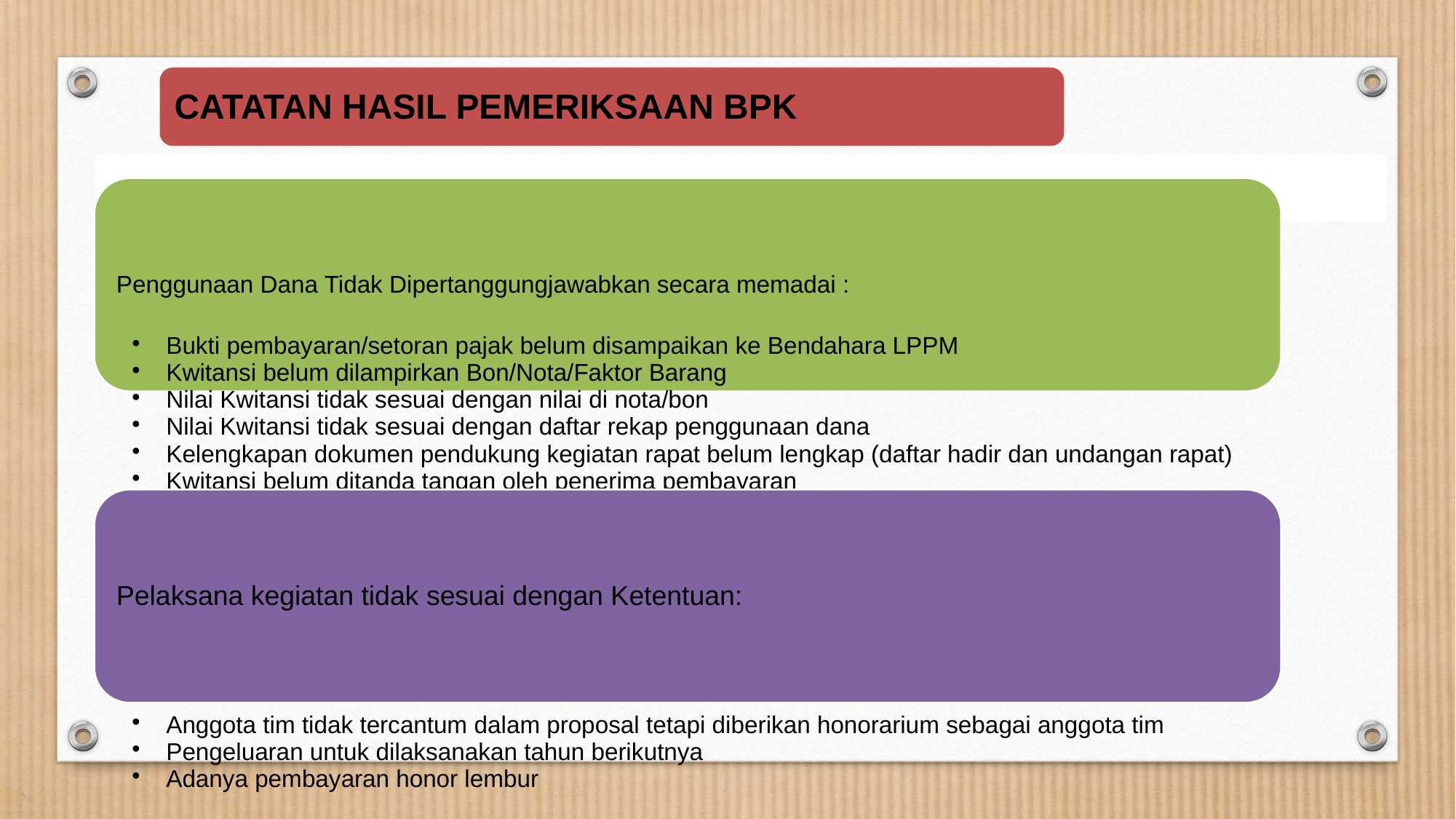

CATATAN HASIL PEMERIKSAAN BPK
Penggunaan Dana Tidak Dipertanggungjawabkan secara memadai :
Bukti pembayaran/setoran pajak belum disampaikan ke Bendahara LPPM
Pelaksana kegiatan tidak sesuai dengan Ketentuan:
Anggota tim tidak tercantum dalam proposal tetapi diberikan honorarium sebagai anggota tim
Kwitansi belum dilampirkan Bon/Nota/Faktor Barang
Nilai Kwitansi tidak sesuai dengan nilai di nota/bon
Nilai Kwitansi tidak sesuai dengan daftar rekap penggunaan dana
Kelengkapan dokumen pendukung kegiatan rapat belum lengkap (daftar hadir dan undangan rapat)
Kwitansi belum ditanda tangan oleh penerima pembayaran
Pembayaran transport lokal diterima oleh 1 orang, bukan oleh masing-masing penerima
Tanda tangan penerima pembayaran tidak sesuai dengan tanda tangan pada kartu identitas/KTP
Pengeluaran untuk dilaksanakan tahun berikutnya
Adanya pembayaran honor lembur